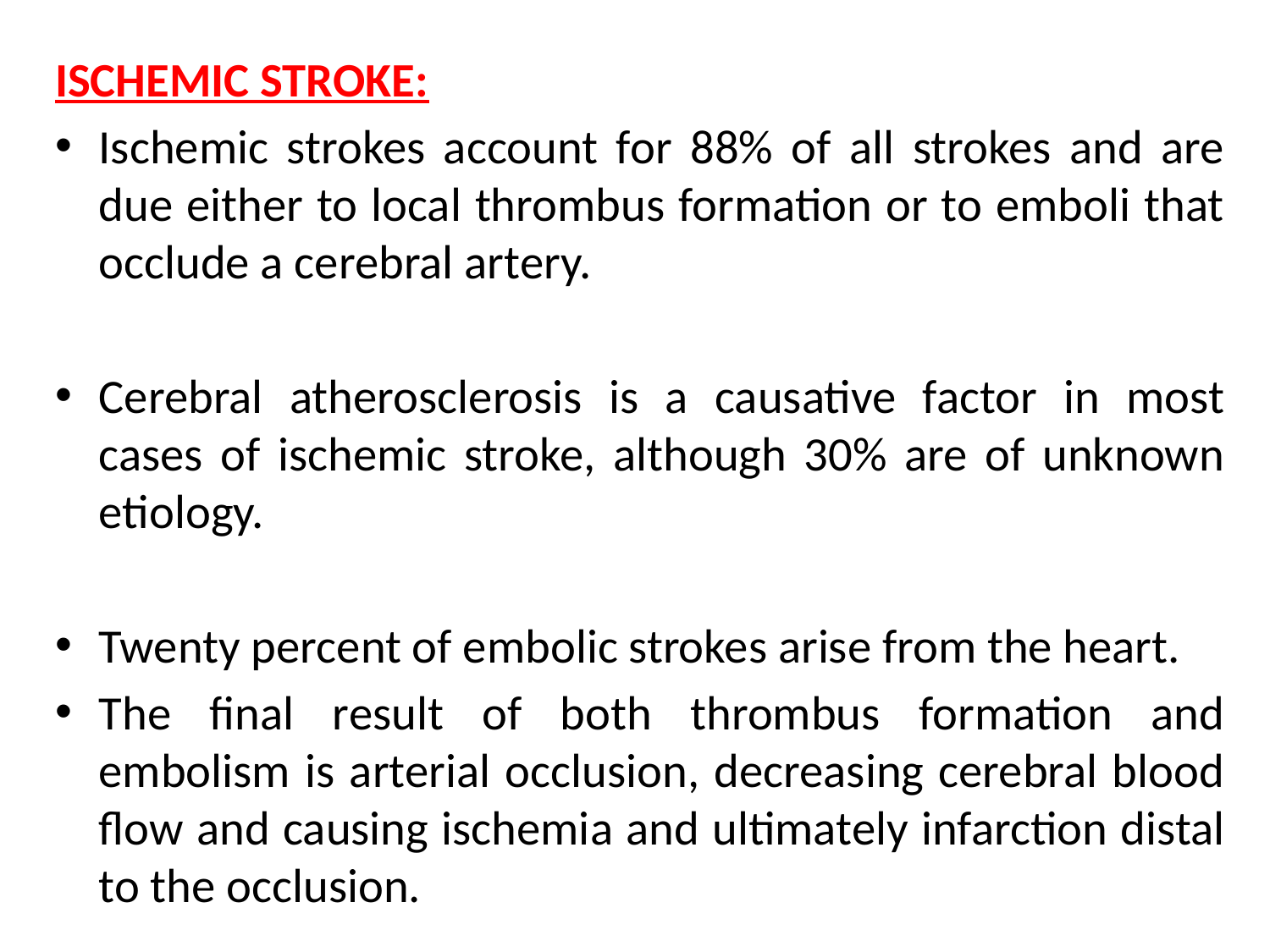

ISCHEMIC STROKE:
Ischemic strokes account for 88% of all strokes and are due either to local thrombus formation or to emboli that occlude a cerebral artery.

Cerebral atherosclerosis is a causative factor in most cases of ischemic stroke, although 30% are of unknown etiology.

Twenty percent of embolic strokes arise from the heart.
The final result of both thrombus formation and embolism is arterial occlusion, decreasing cerebral blood flow and causing ischemia and ultimately infarction distal to the occlusion.